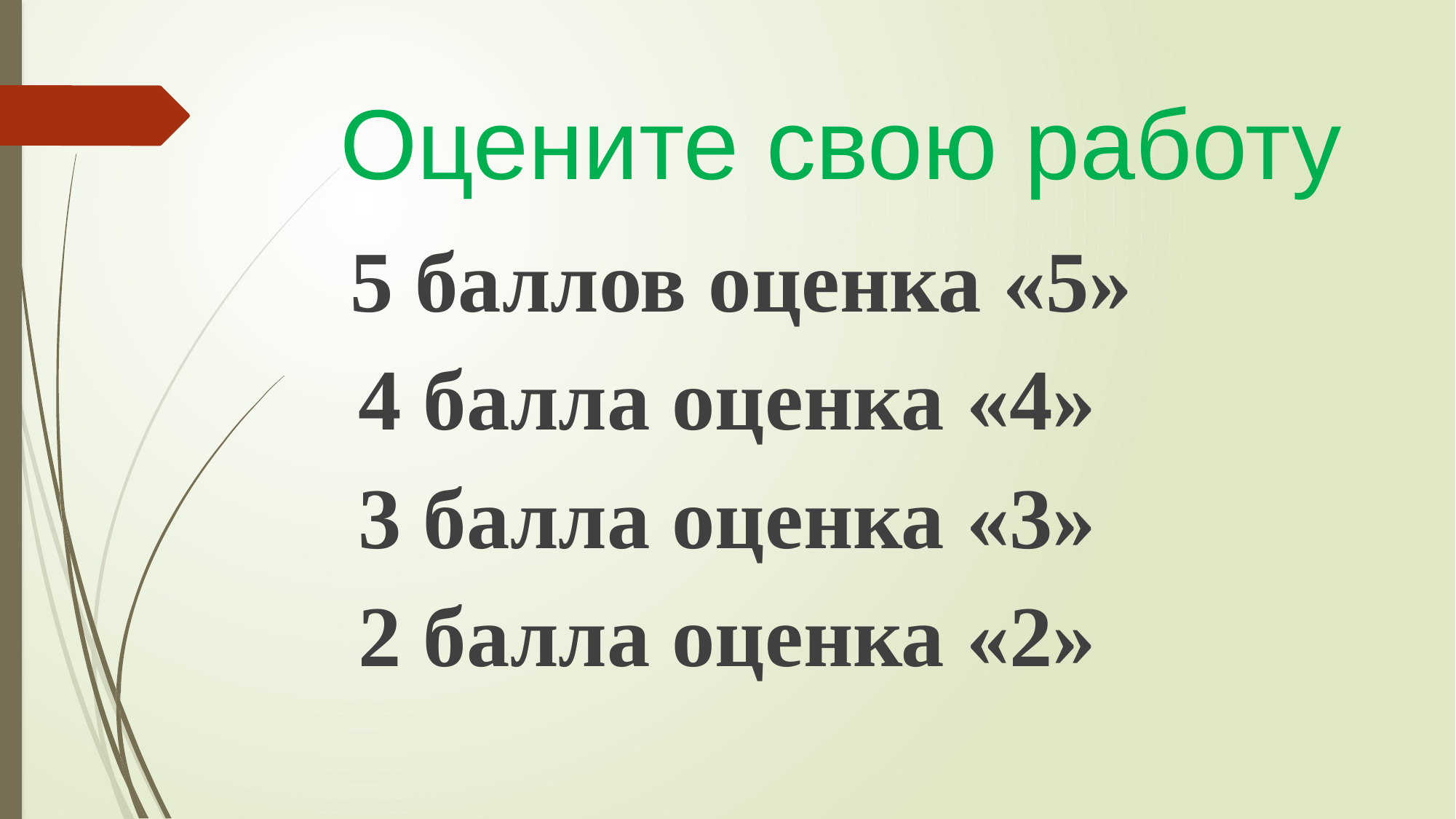

# Оцените свою работу

    5 баллов оценка «5»
4 балла оценка «4»
3 балла оценка «3»
2 балла оценка «2»